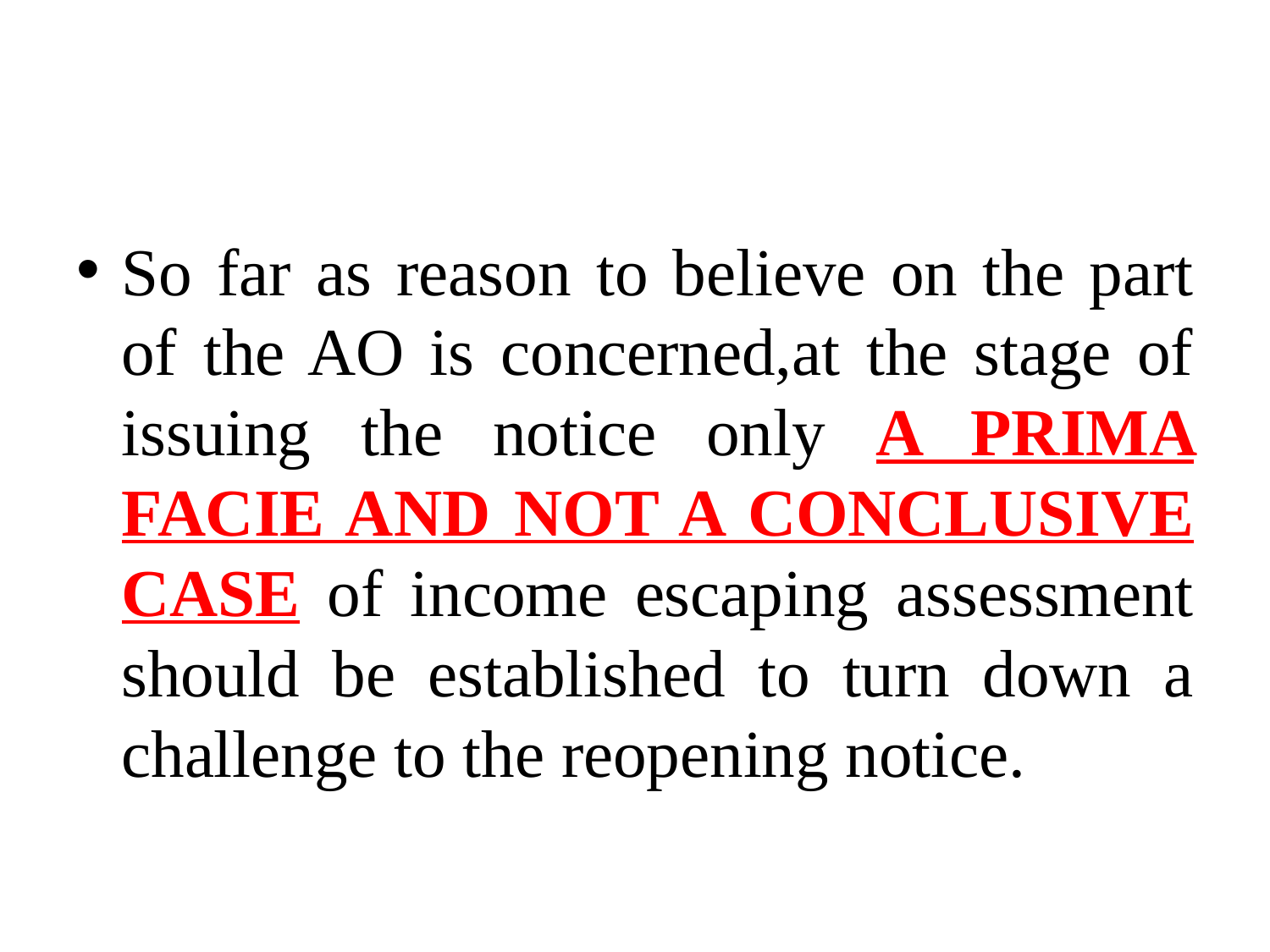

#
So far as reason to believe on the part of the AO is concerned,at the stage of issuing the notice only A PRIMA FACIE AND NOT A CONCLUSIVE CASE of income escaping assessment should be established to turn down a challenge to the reopening notice.